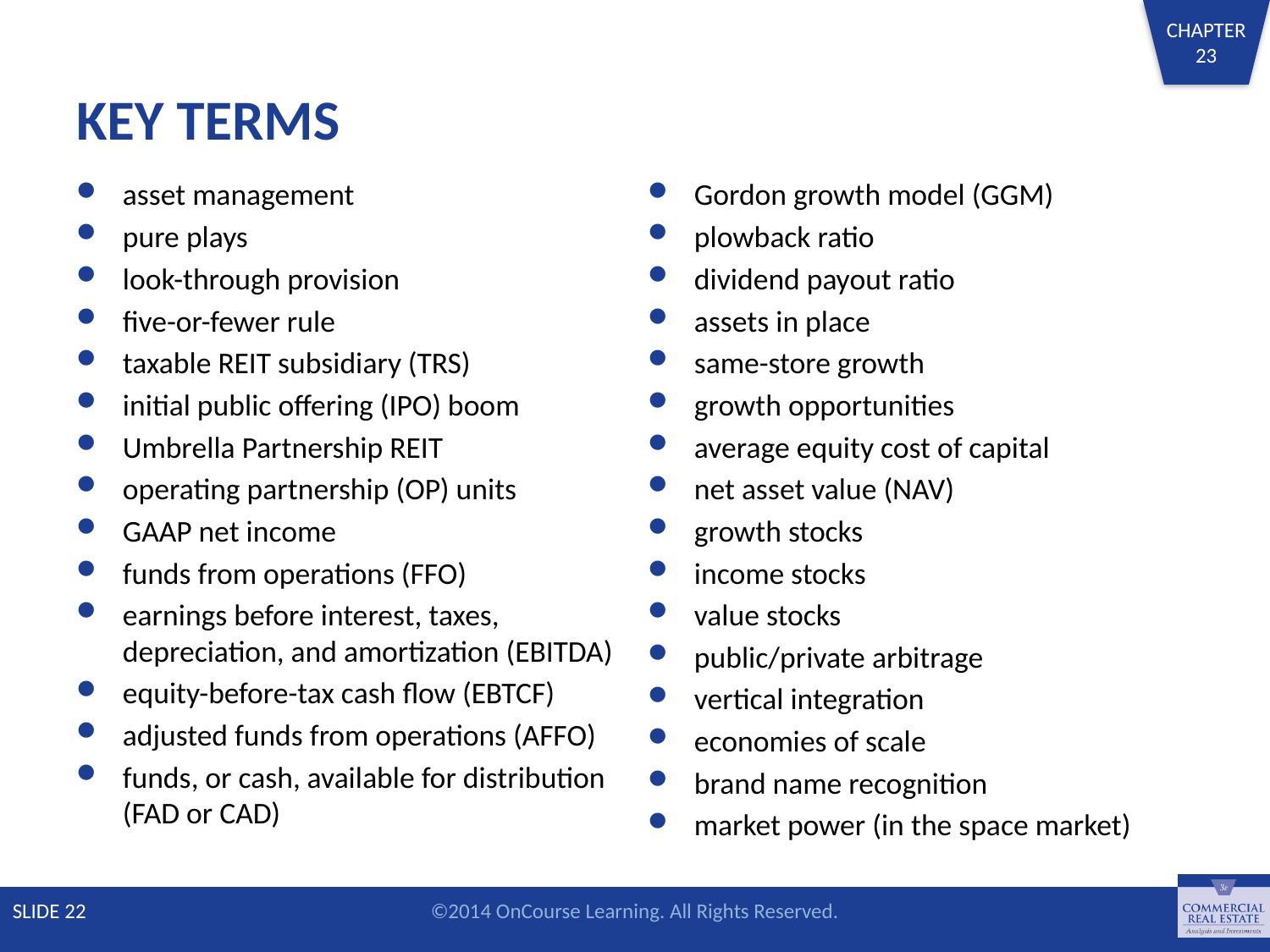

# KEY TERMS
asset management
pure plays
look-through provision
five-or-fewer rule
taxable REIT subsidiary (TRS)
initial public offering (IPO) boom
Umbrella Partnership REIT
operating partnership (OP) units
GAAP net income
funds from operations (FFO)
earnings before interest, taxes, depreciation, and amortization (EBITDA)
equity-before-tax cash flow (EBTCF)
adjusted funds from operations (AFFO)
funds, or cash, available for distribution (FAD or CAD)
Gordon growth model (GGM)
plowback ratio
dividend payout ratio
assets in place
same-store growth
growth opportunities
average equity cost of capital
net asset value (NAV)
growth stocks
income stocks
value stocks
public/private arbitrage
vertical integration
economies of scale
brand name recognition
market power (in the space market)
SLIDE 22